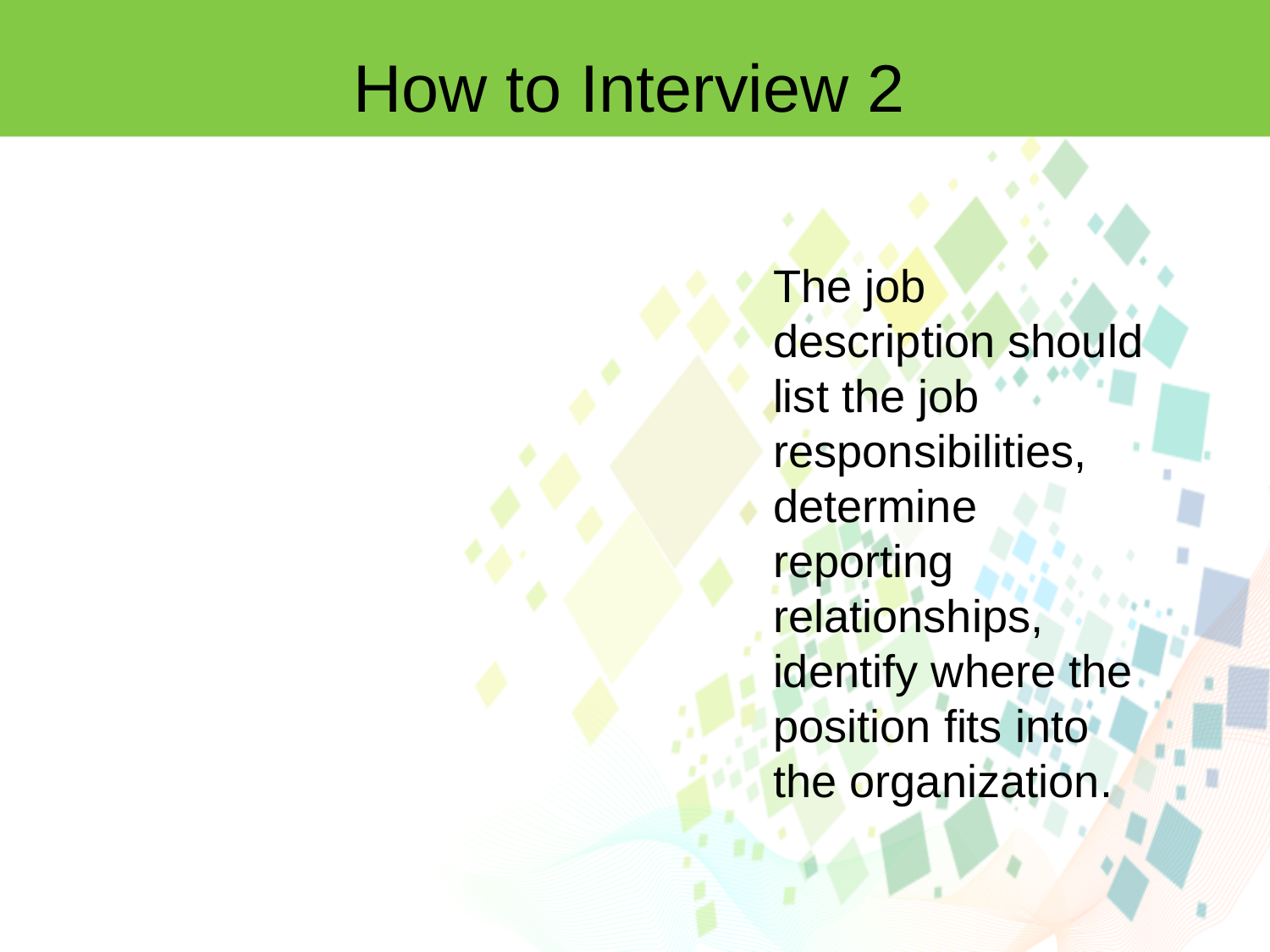

How to Interview 2
The job description should list the job responsibilities, determine reporting relationships, identify where the position fits into the organization.